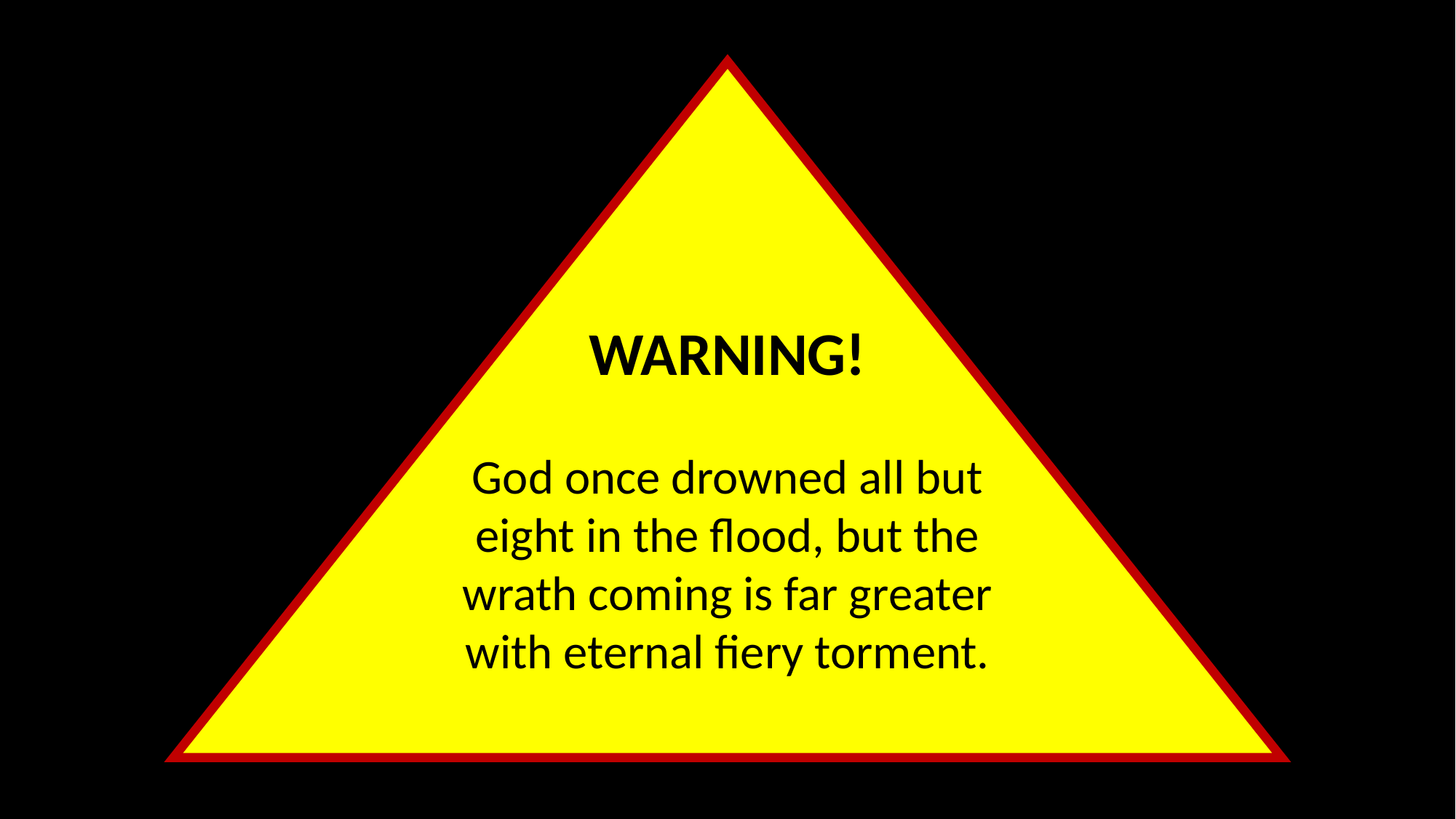

WARNING!

God once drowned all but eight in the flood, but the wrath coming is far greater with eternal fiery torment.